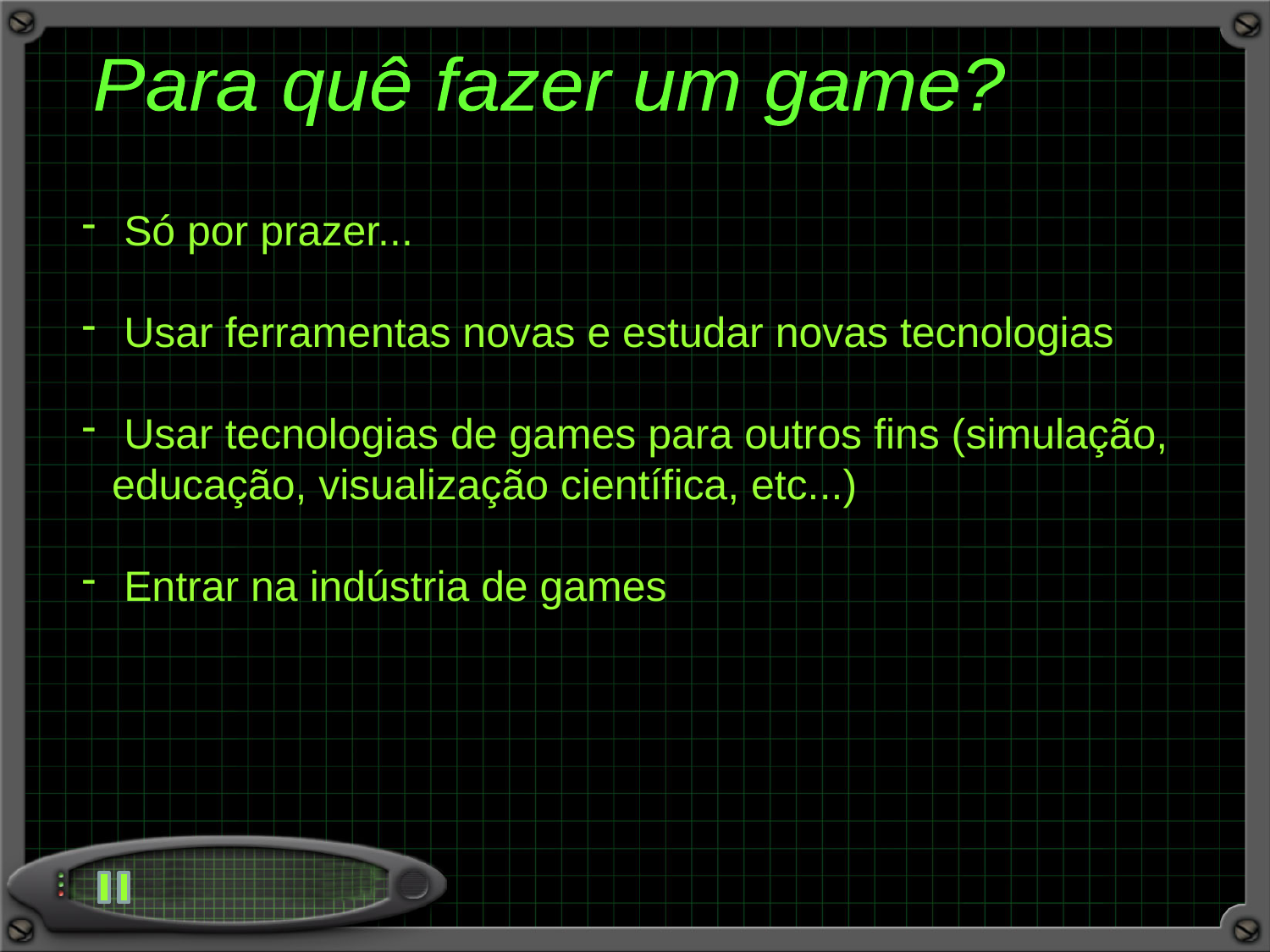

Para quê fazer um game?
 Só por prazer...

 Usar ferramentas novas e estudar novas tecnologias

 Usar tecnologias de games para outros fins (simulação, educação, visualização científica, etc...)

 Entrar na indústria de games